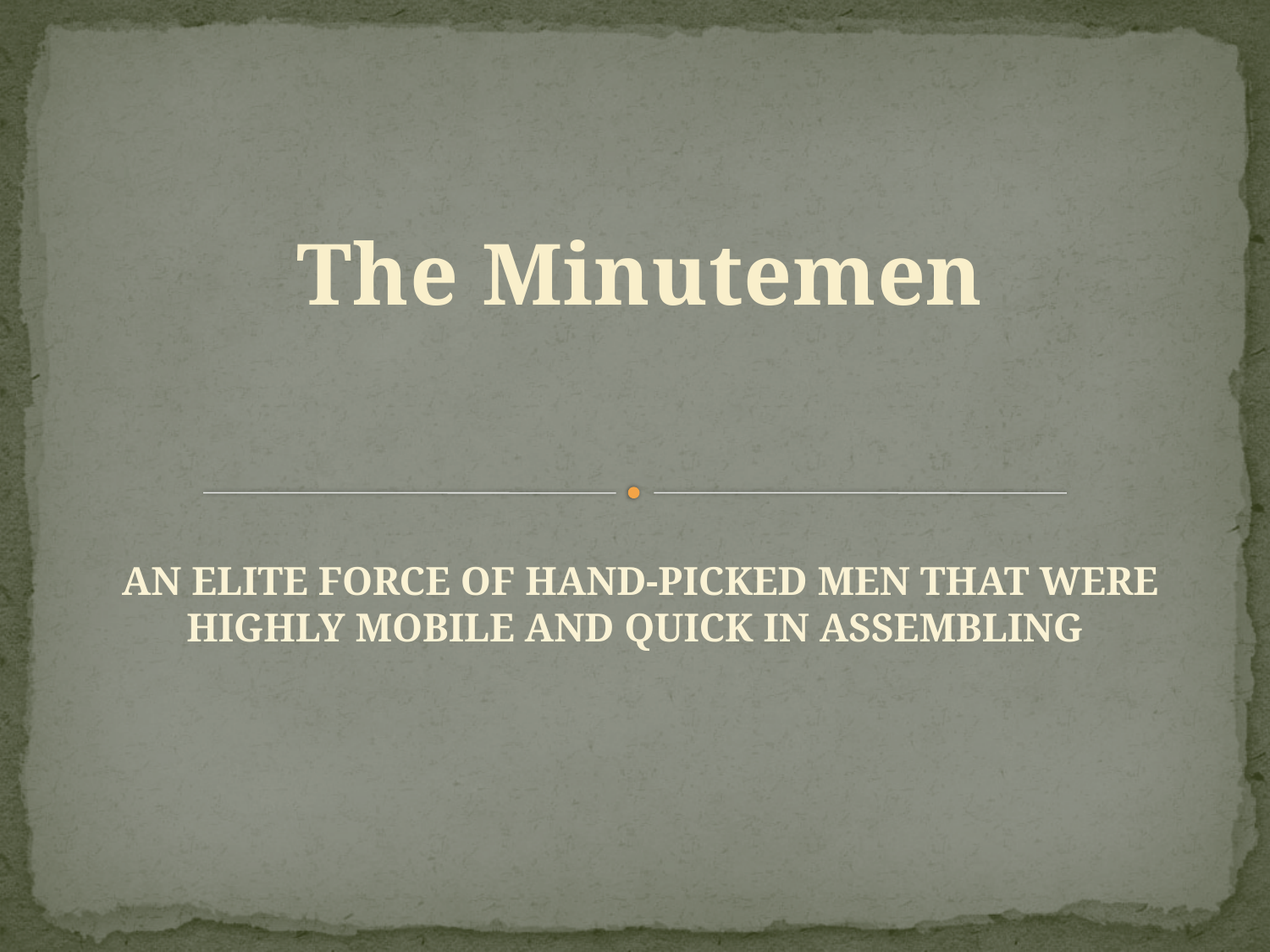

# The Minutemen
An elite force of hand-picked men that were highly mobile and quick in assembling